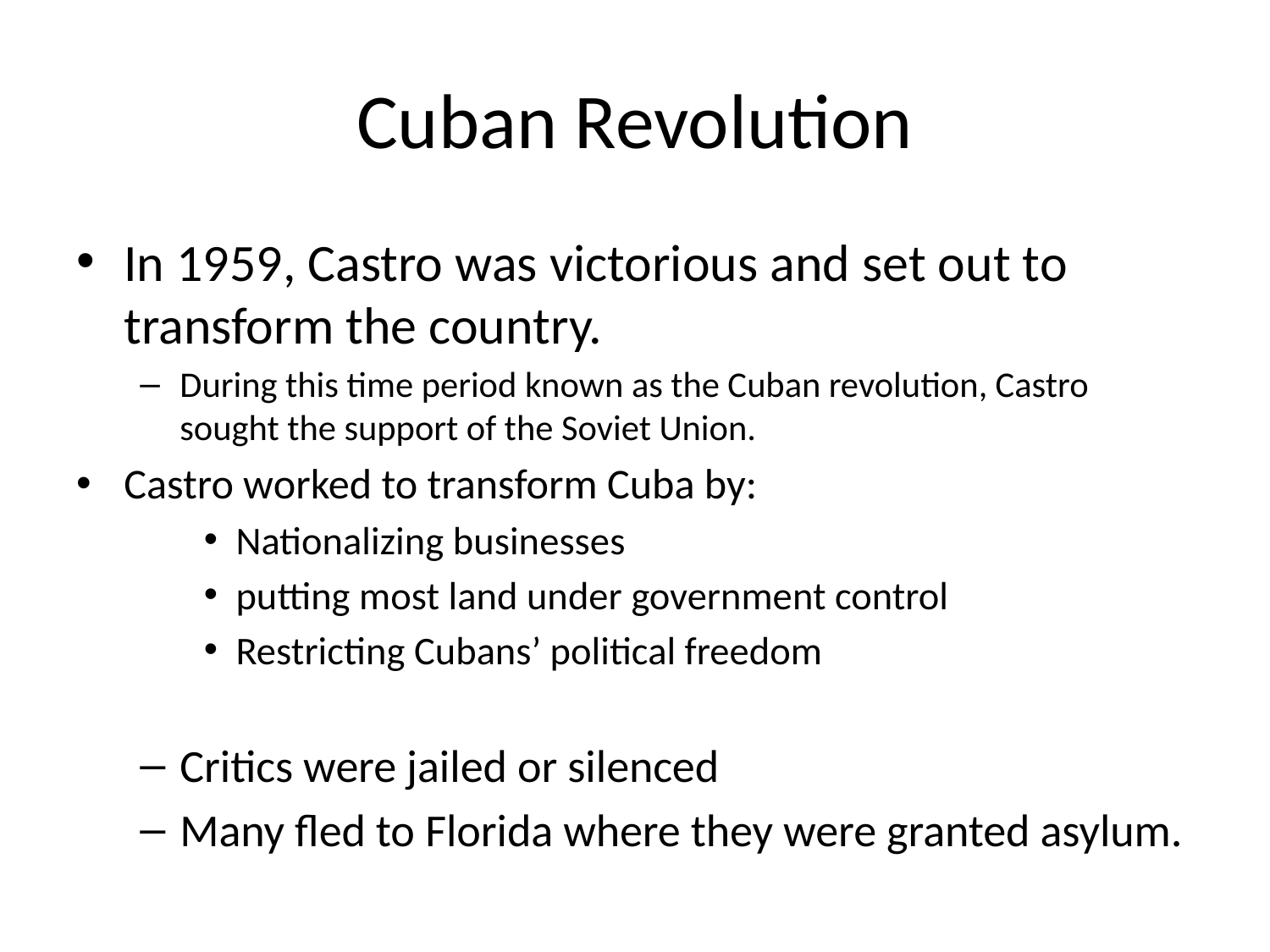

# Cuban Revolution
In 1959, Castro was victorious and set out to transform the country.
During this time period known as the Cuban revolution, Castro sought the support of the Soviet Union.
Castro worked to transform Cuba by:
Nationalizing businesses
putting most land under government control
Restricting Cubans’ political freedom

Critics were jailed or silenced
Many fled to Florida where they were granted asylum.